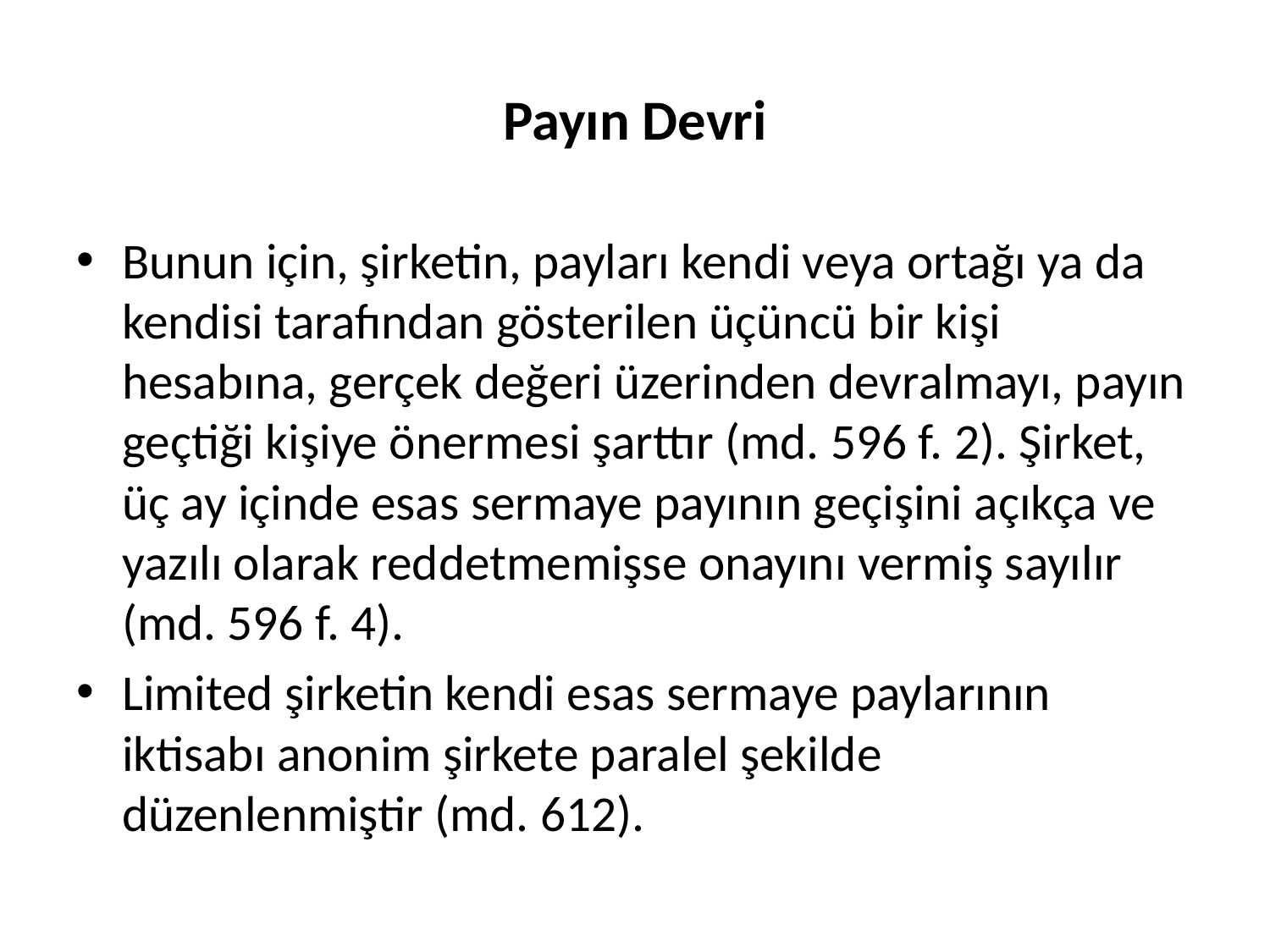

# Payın Devri
Bunun için, şirketin, payları kendi veya ortağı ya da kendisi tarafından gösterilen üçüncü bir kişi hesabına, gerçek değeri üzerinden devralmayı, payın geçtiği kişiye önermesi şarttır (md. 596 f. 2). Şirket, üç ay içinde esas sermaye payının geçişini açıkça ve yazılı olarak reddetmemişse onayını vermiş sayılır (md. 596 f. 4).
Limited şirketin kendi esas sermaye paylarının iktisabı anonim şirkete paralel şekilde düzenlenmiştir (md. 612).